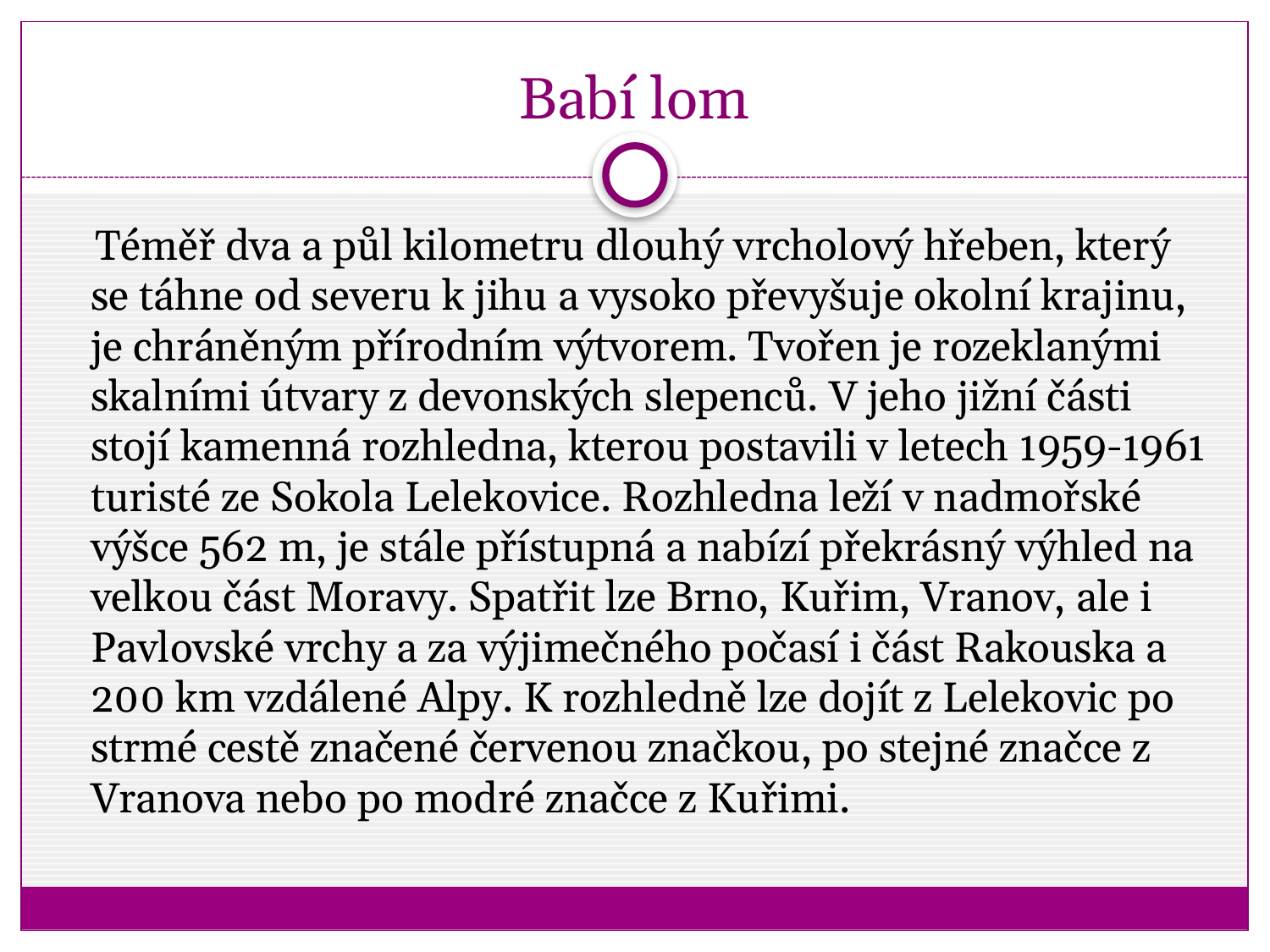

# Babí lom
    Téměř dva a půl kilometru dlouhý vrcholový hřeben, který se táhne od severu k jihu a vysoko převyšuje okolní krajinu, je chráněným přírodním výtvorem. Tvořen je rozeklanými skalními útvary z devonských slepenců. V jeho jižní části stojí kamenná rozhledna, kterou postavili v letech 1959-1961 turisté ze Sokola Lelekovice. Rozhledna leží v nadmořské výšce 562 m, je stále přístupná a nabízí překrásný výhled na velkou část Moravy. Spatřit lze Brno, Kuřim, Vranov, ale i Pavlovské vrchy a za výjimečného počasí i část Rakouska a 200 km vzdálené Alpy. K rozhledně lze dojít z Lelekovic po strmé cestě značené červenou značkou, po stejné značce z Vranova nebo po modré značce z Kuřimi.